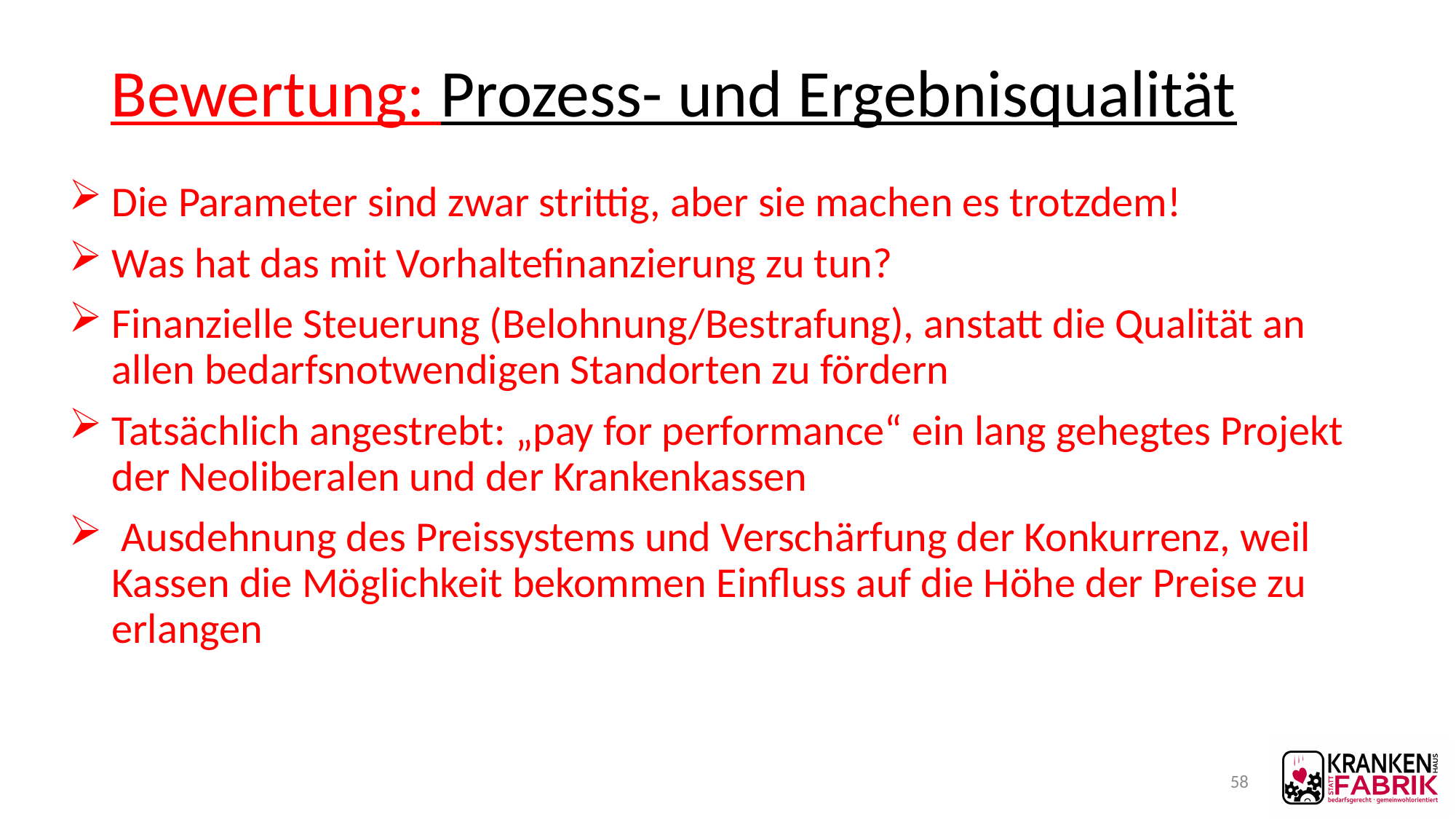

# Bewertung: Prozess- und Ergebnisqualität
Die Parameter sind zwar strittig, aber sie machen es trotzdem!
Was hat das mit Vorhaltefinanzierung zu tun?
Finanzielle Steuerung (Belohnung/Bestrafung), anstatt die Qualität an allen bedarfsnotwendigen Standorten zu fördern
Tatsächlich angestrebt: „pay for performance“ ein lang gehegtes Projekt der Neoliberalen und der Krankenkassen
 Ausdehnung des Preissystems und Verschärfung der Konkurrenz, weil Kassen die Möglichkeit bekommen Einfluss auf die Höhe der Preise zu erlangen

58